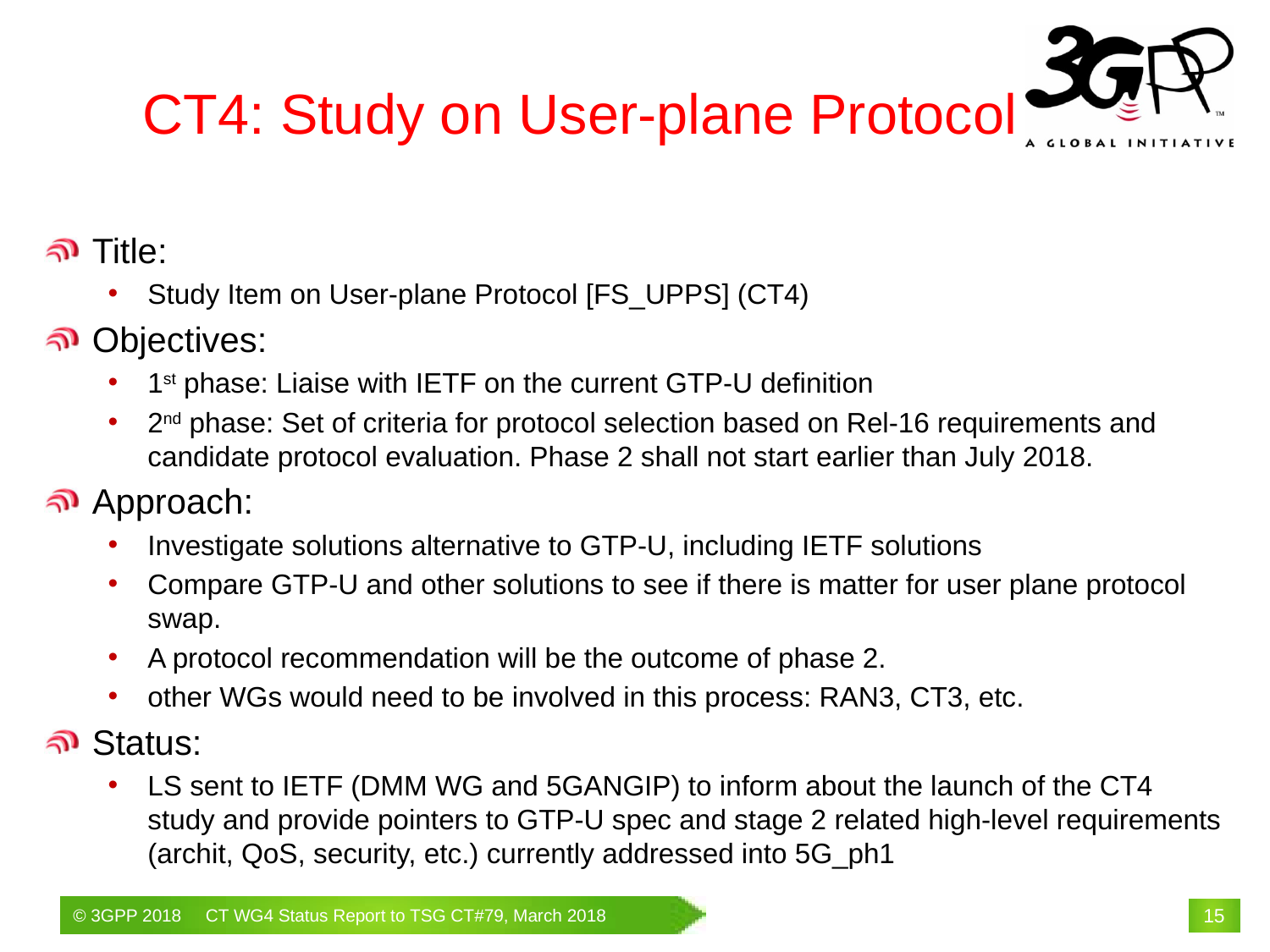

# CT4: Study on User-plane Protocol
Title:
Study Item on User-plane Protocol [FS_UPPS] (CT4)
Objectives:
1st phase: Liaise with IETF on the current GTP-U definition
2nd phase: Set of criteria for protocol selection based on Rel-16 requirements and candidate protocol evaluation. Phase 2 shall not start earlier than July 2018.
Approach:
Investigate solutions alternative to GTP-U, including IETF solutions
Compare GTP-U and other solutions to see if there is matter for user plane protocol swap.
A protocol recommendation will be the outcome of phase 2.
other WGs would need to be involved in this process: RAN3, CT3, etc.
Status:
LS sent to IETF (DMM WG and 5GANGIP) to inform about the launch of the CT4 study and provide pointers to GTP-U spec and stage 2 related high-level requirements (archit, QoS, security, etc.) currently addressed into 5G_ph1